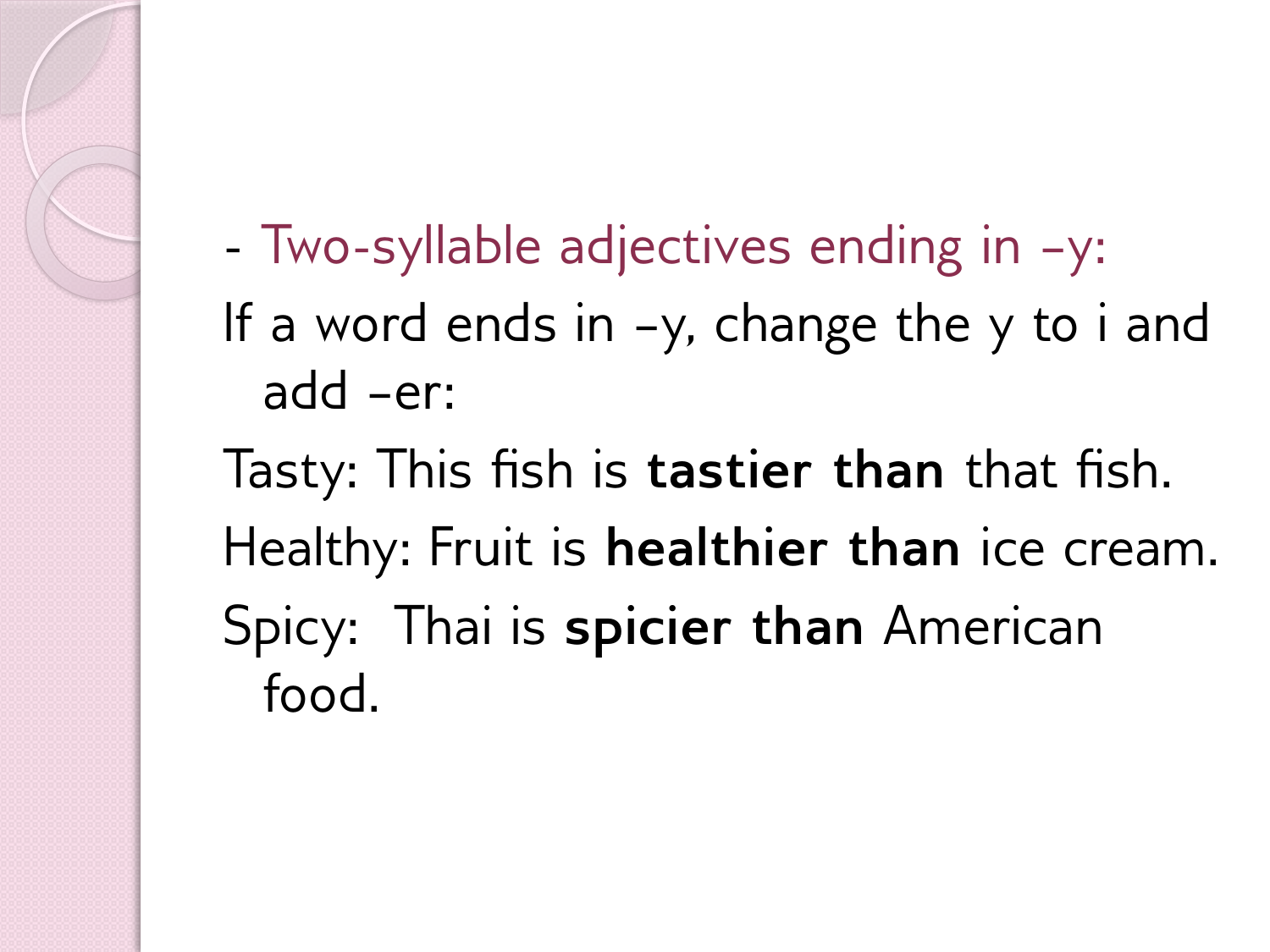

#
- Two-syllable adjectives ending in –y:
If a word ends in –y, change the y to i and add –er:
Tasty: This fish is tastier than that fish.
Healthy: Fruit is healthier than ice cream.
Spicy:  Thai is spicier than American food.